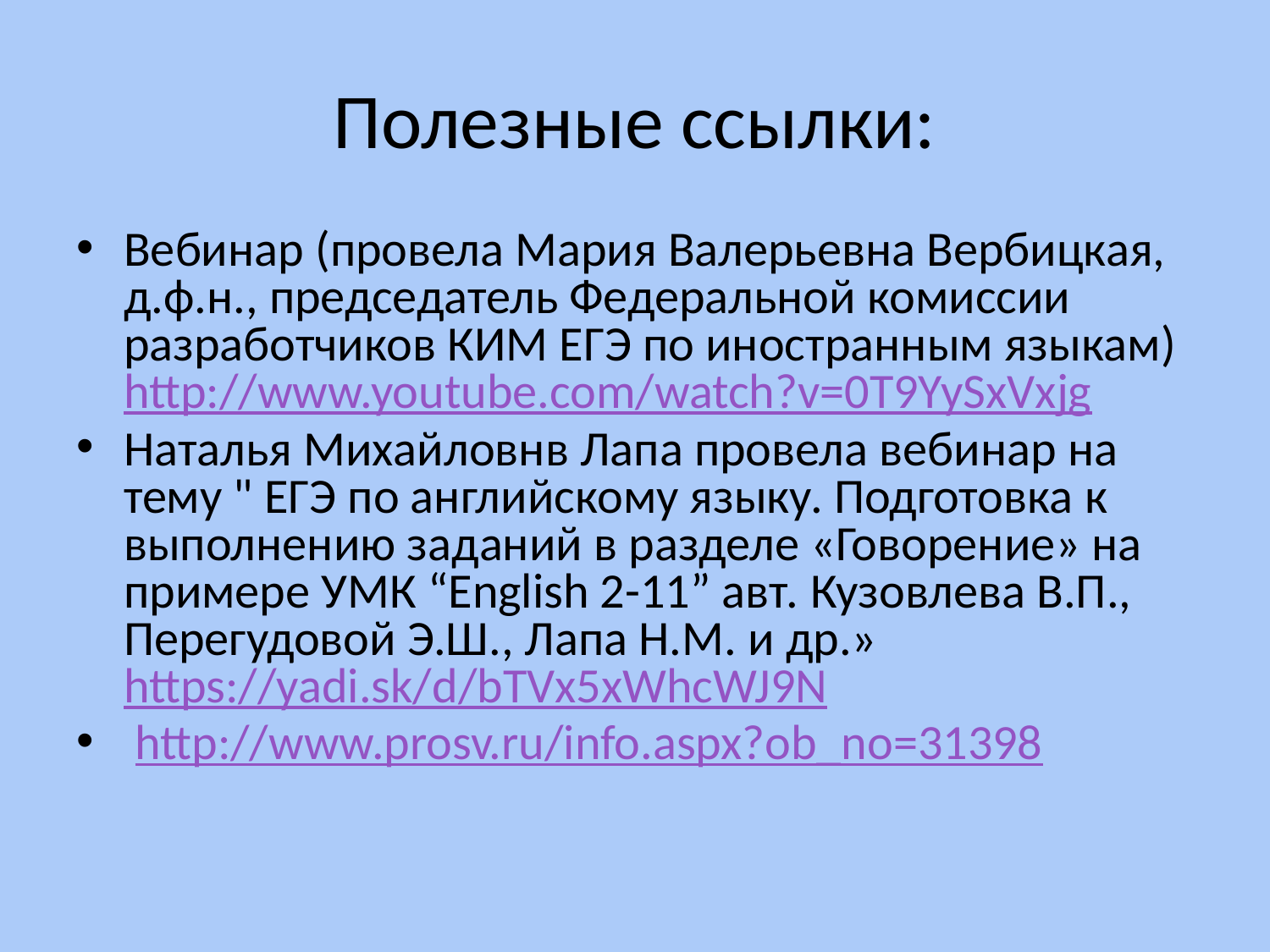

# Полезные ссылки:
Вебинар (провела Мария Валерьевна Вербицкая, д.ф.н., председатель Федеральной комиссии разработчиков КИМ ЕГЭ по иностранным языкам) http://www.youtube.com/watch?v=0T9YySxVxjg
Наталья Михайловнв Лапа провела вебинар на тему " ЕГЭ по английскому языку. Подготовка к выполнению заданий в разделе «Говорение» на примере УМК “English 2-11” авт. Кузовлева В.П., Перегудовой Э.Ш., Лапа Н.М. и др.» https://yadi.sk/d/bTVx5xWhcWJ9N
 http://www.prosv.ru/info.aspx?ob_no=31398